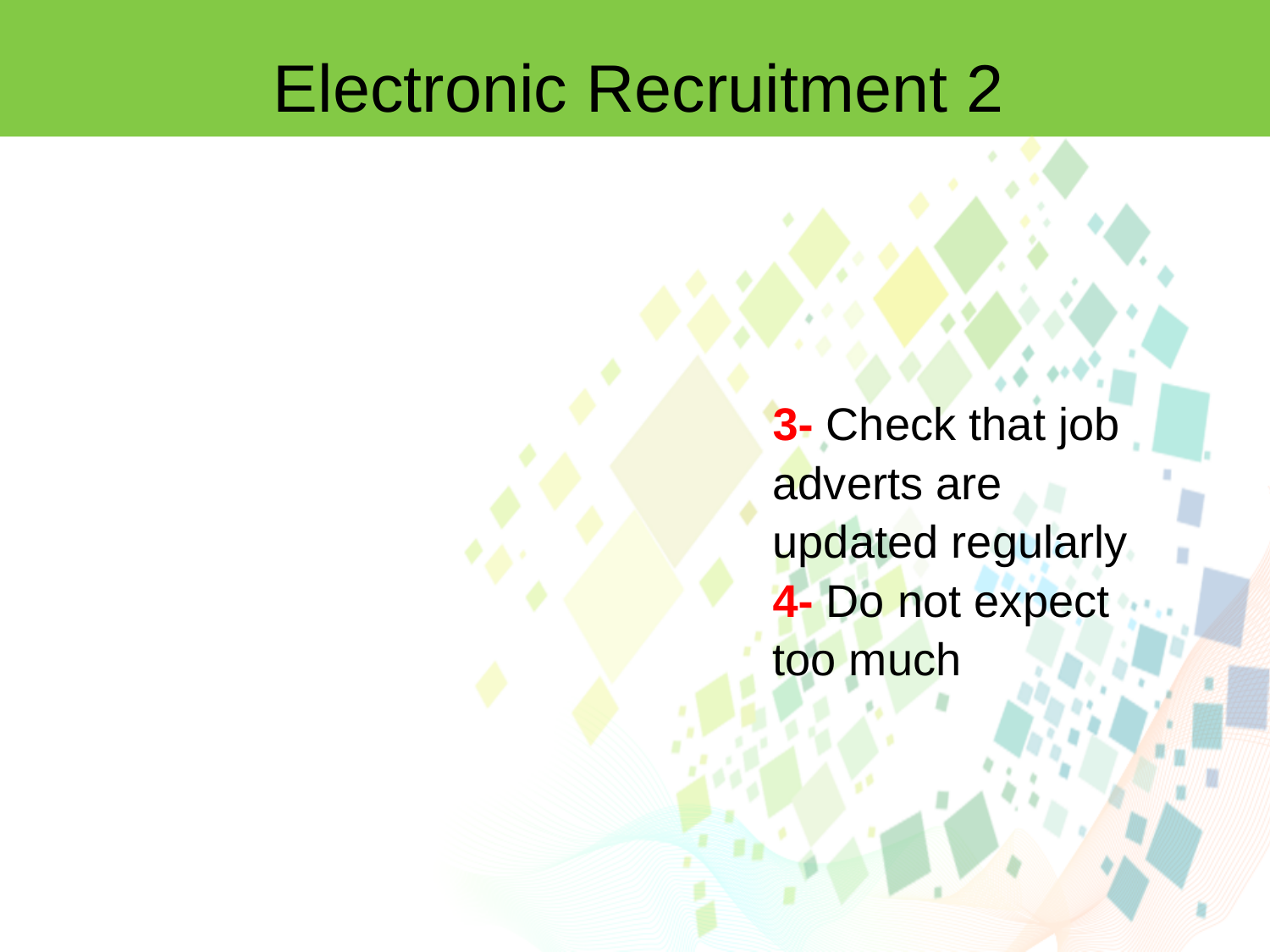

Electronic Recruitment 2
3- Check that job adverts are updated regularly
4- Do not expect too much